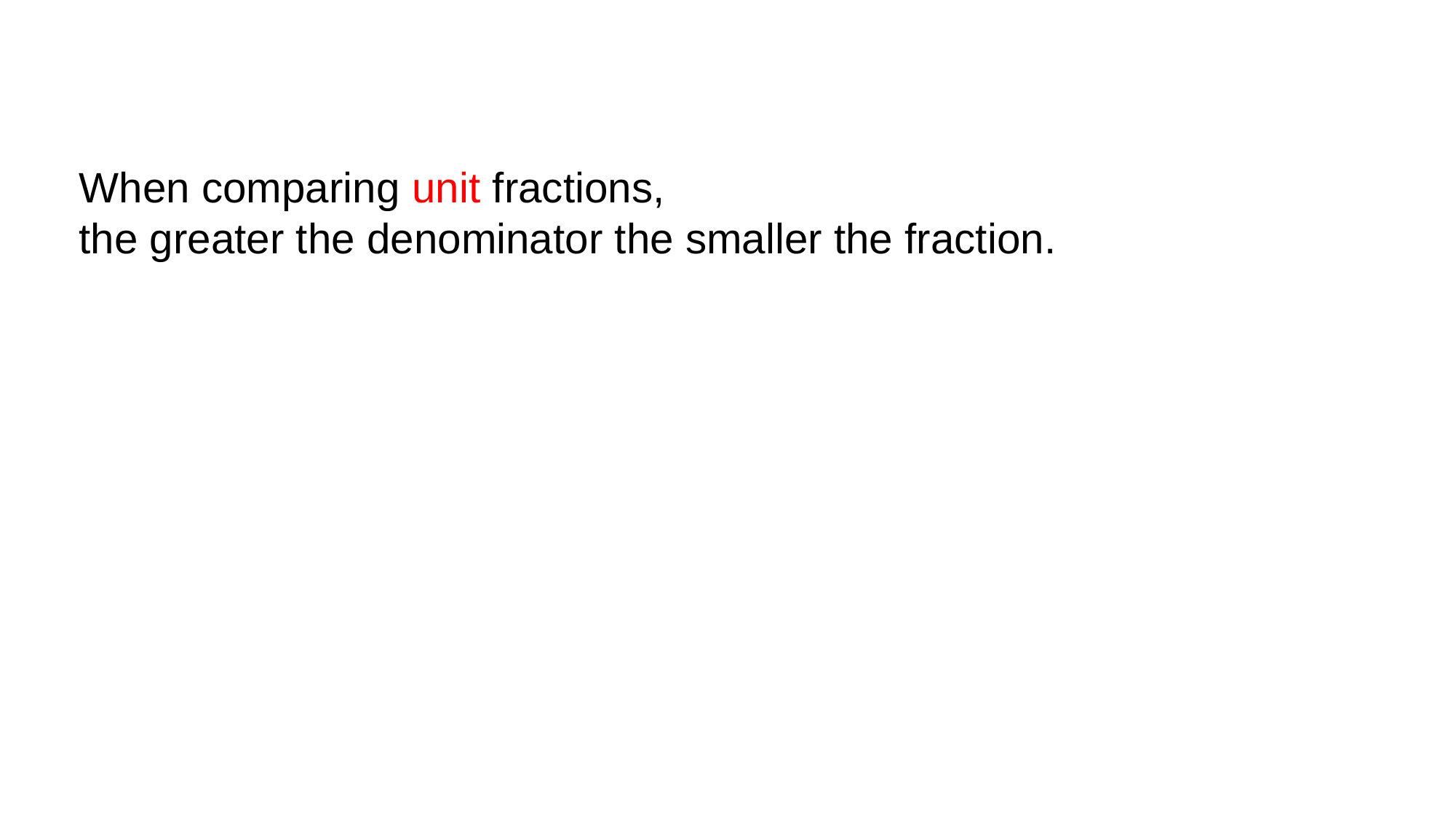

#
When comparing unit fractions,
the greater the denominator the smaller the fraction.